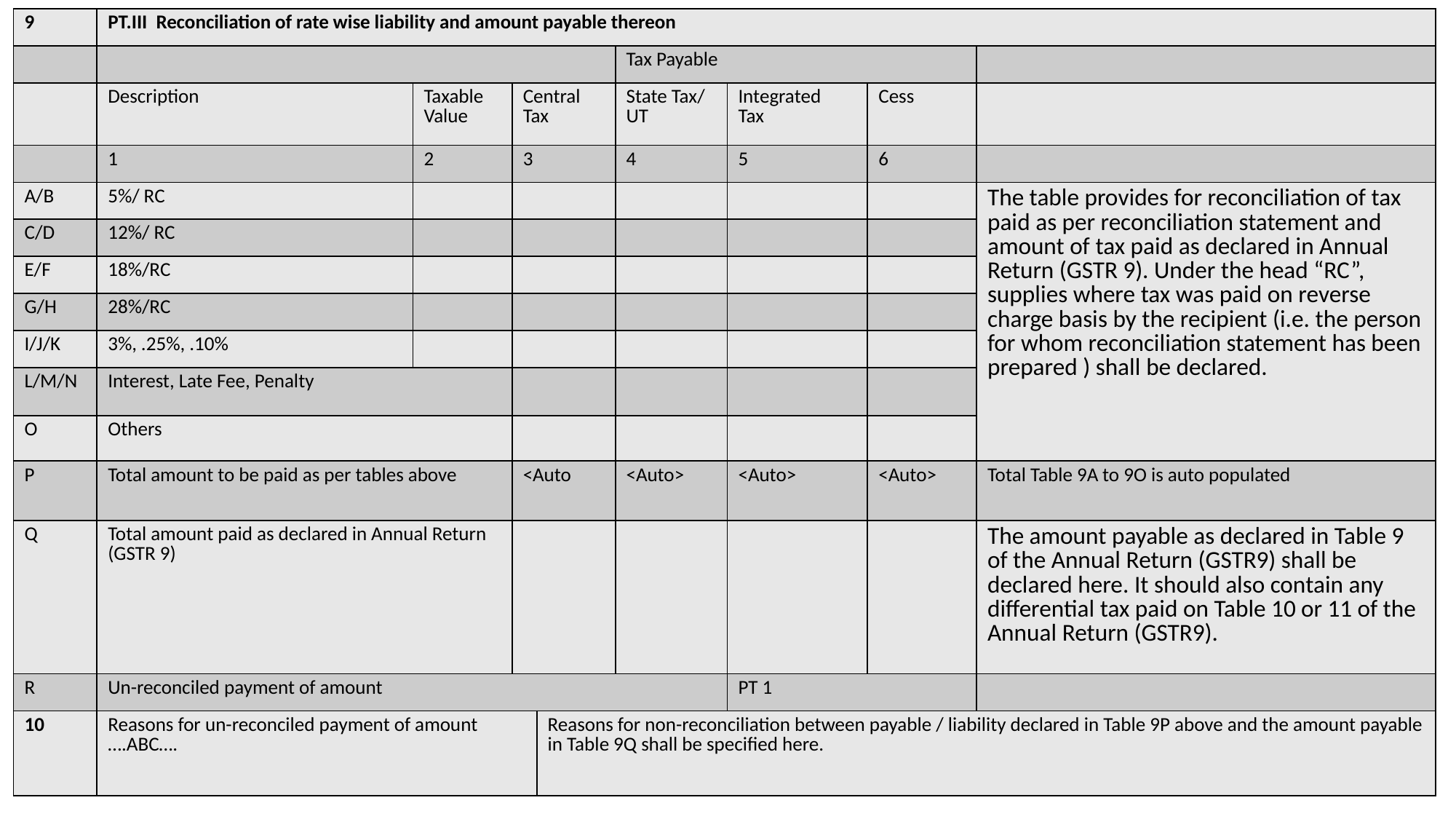

| 9 | PT.III Reconciliation of rate wise liability and amount payable thereon |  |  |  |  |  |  |  |
| --- | --- | --- | --- | --- | --- | --- | --- | --- |
|  |  |  |  |  | Tax Payable |  |  |  |
|  | Description | Taxable Value | Central Tax |  | State Tax/ UT | Integrated Tax | Cess |  |
|  | 1 | 2 | 3 |  | 4 | 5 | 6 |  |
| A/B | 5%/ RC |  |  |  |  |  |  | The table provides for reconciliation of tax paid as per reconciliation statement and amount of tax paid as declared in Annual Return (GSTR 9). Under the head “RC”, supplies where tax was paid on reverse charge basis by the recipient (i.e. the person for whom reconciliation statement has been prepared ) shall be declared. |
| C/D | 12%/ RC |  |  |  |  |  |  |  |
| E/F | 18%/RC |  |  |  |  |  |  |  |
| G/H | 28%/RC |  |  |  |  |  |  |  |
| I/J/K | 3%, .25%, .10% |  |  |  |  |  |  |  |
| L/M/N | Interest, Late Fee, Penalty |  |  |  |  |  |  |  |
| O | Others |  |  |  |  |  |  |  |
| P | Total amount to be paid as per tables above |  | <Auto |  | <Auto> | <Auto> | <Auto> | Total Table 9A to 9O is auto populated |
| Q | Total amount paid as declared in Annual Return (GSTR 9) |  |  |  |  |  |  | The amount payable as declared in Table 9 of the Annual Return (GSTR9) shall be declared here. It should also contain any differential tax paid on Table 10 or 11 of the Annual Return (GSTR9). |
| R | Un-reconciled payment of amount |  |  |  |  | PT 1 |  |  |
| 10 | Reasons for un-reconciled payment of amount ….ABC…. |  |  | Reasons for non-reconciliation between payable / liability declared in Table 9P above and the amount payable in Table 9Q shall be specified here. |  |  |  |  |